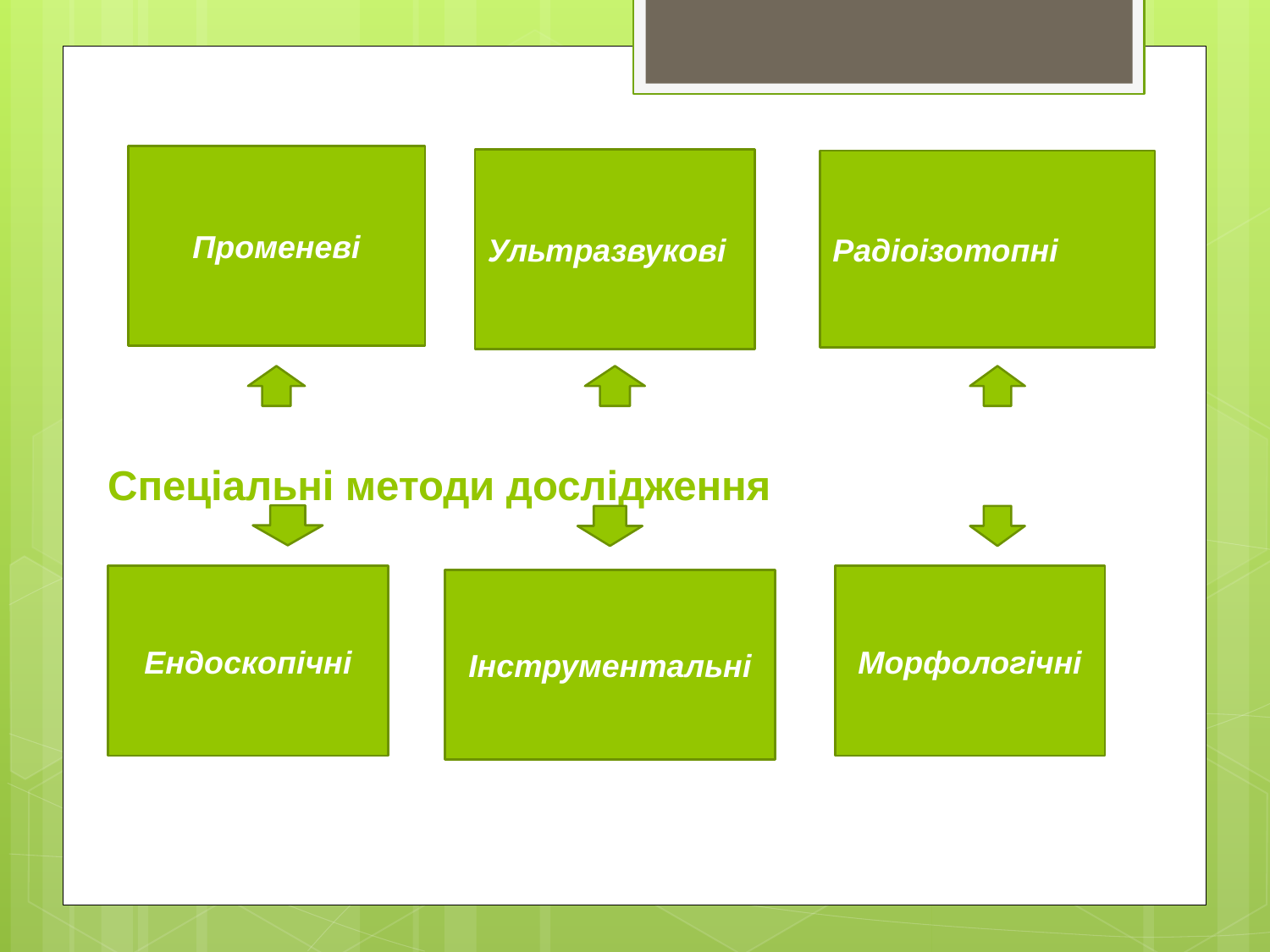

Променеві
Ультразвукові
Радіоізотопні

# Спеціальні методи дослідження

Ендоскопічні
Морфологічні
Інструментальні